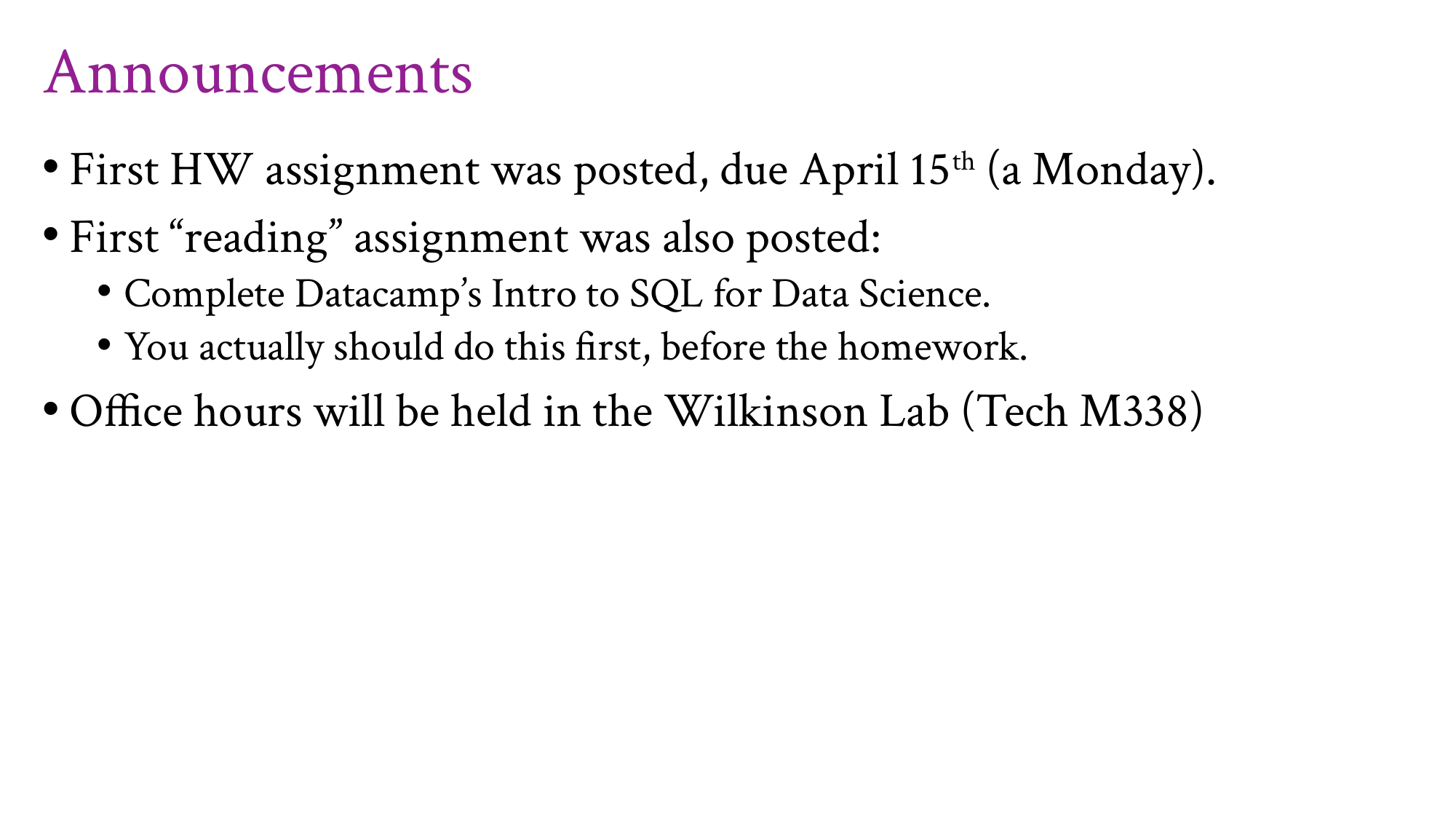

# Announcements
First HW assignment was posted, due April 15th (a Monday).
First “reading” assignment was also posted:
Complete Datacamp’s Intro to SQL for Data Science.
You actually should do this first, before the homework.
Office hours will be held in the Wilkinson Lab (Tech M338)